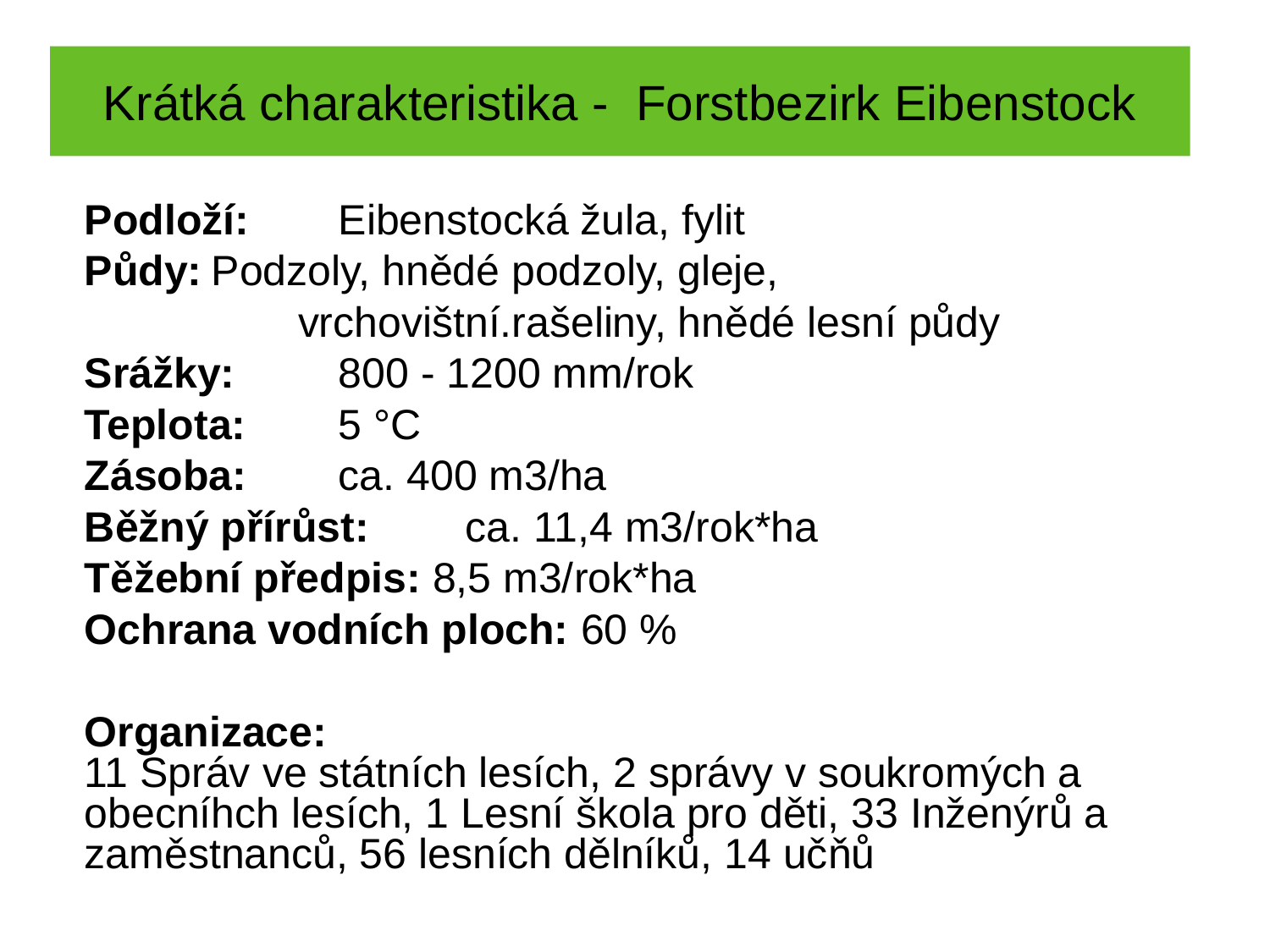

Krátká charakteristika -  Forstbezirk Eibenstock
	Podloží:	Eibenstocká žula, fylit
	Půdy:	Podzoly, hnědé podzoly, gleje,
                      vrchovištní.rašeliny, hnědé lesní půdy
	Srážky:	800 - 1200 mm/rok
	Teplota:	5 °C
	Zásoba: 	ca. 400 m3/ha
	Běžný přírůst:	ca. 11,4 m3/rok*ha ‏
	Těžební předpis: 8,5 m3/rok*ha ‏
	Ochrana vodních ploch: 60 %

	Organizace:
	11 Správ ve státních lesích, 2 správy v soukromých a obecníhch lesích, 1 Lesní škola pro děti, 33 Inženýrů a zaměstnanců, 56 lesních dělníků, 14 učňů